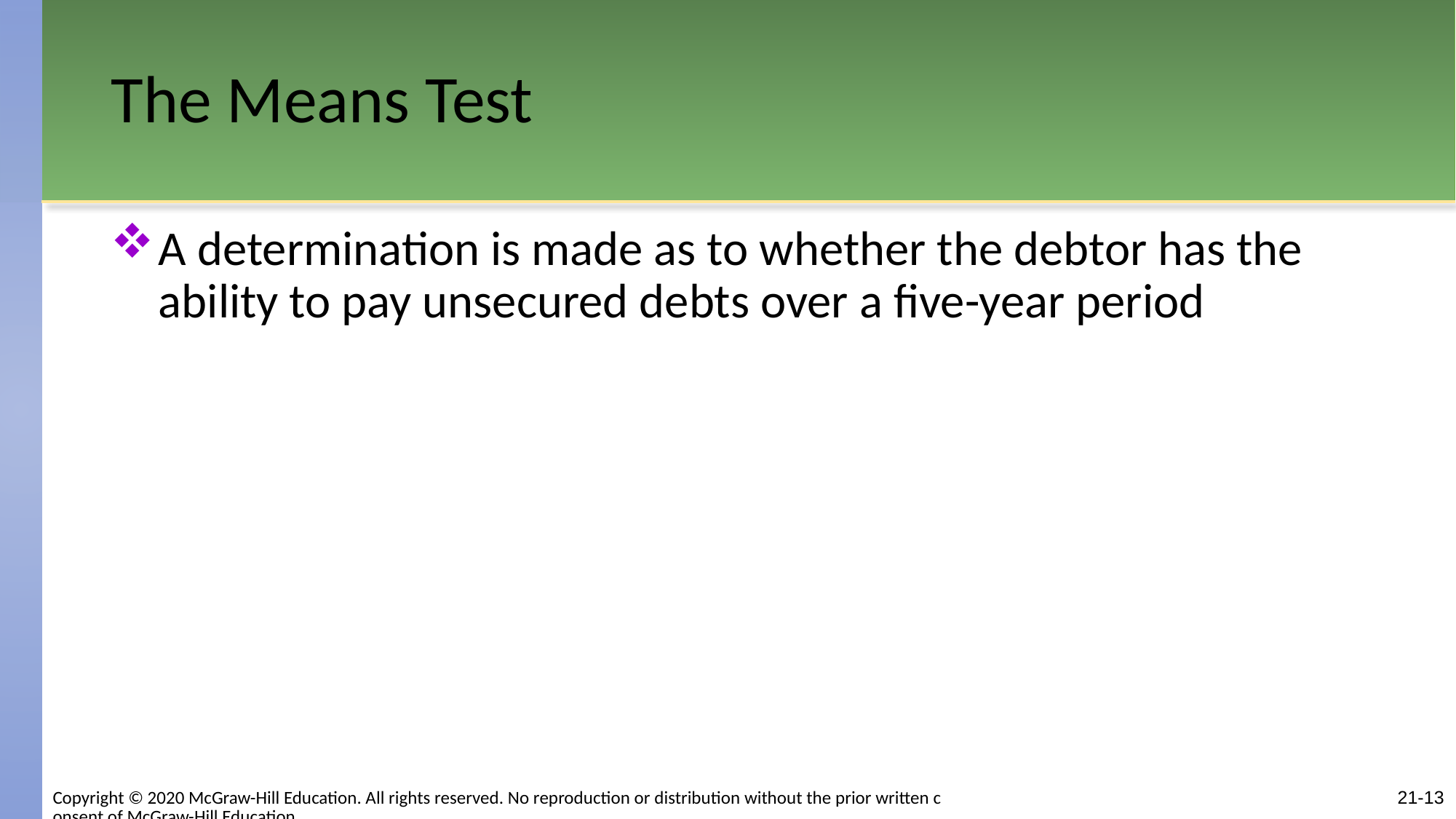

# The Means Test
A determination is made as to whether the debtor has the ability to pay unsecured debts over a five-year period

21-13
Copyright © 2020 McGraw-Hill Education. All rights reserved. No reproduction or distribution without the prior written consent of McGraw-Hill Education.